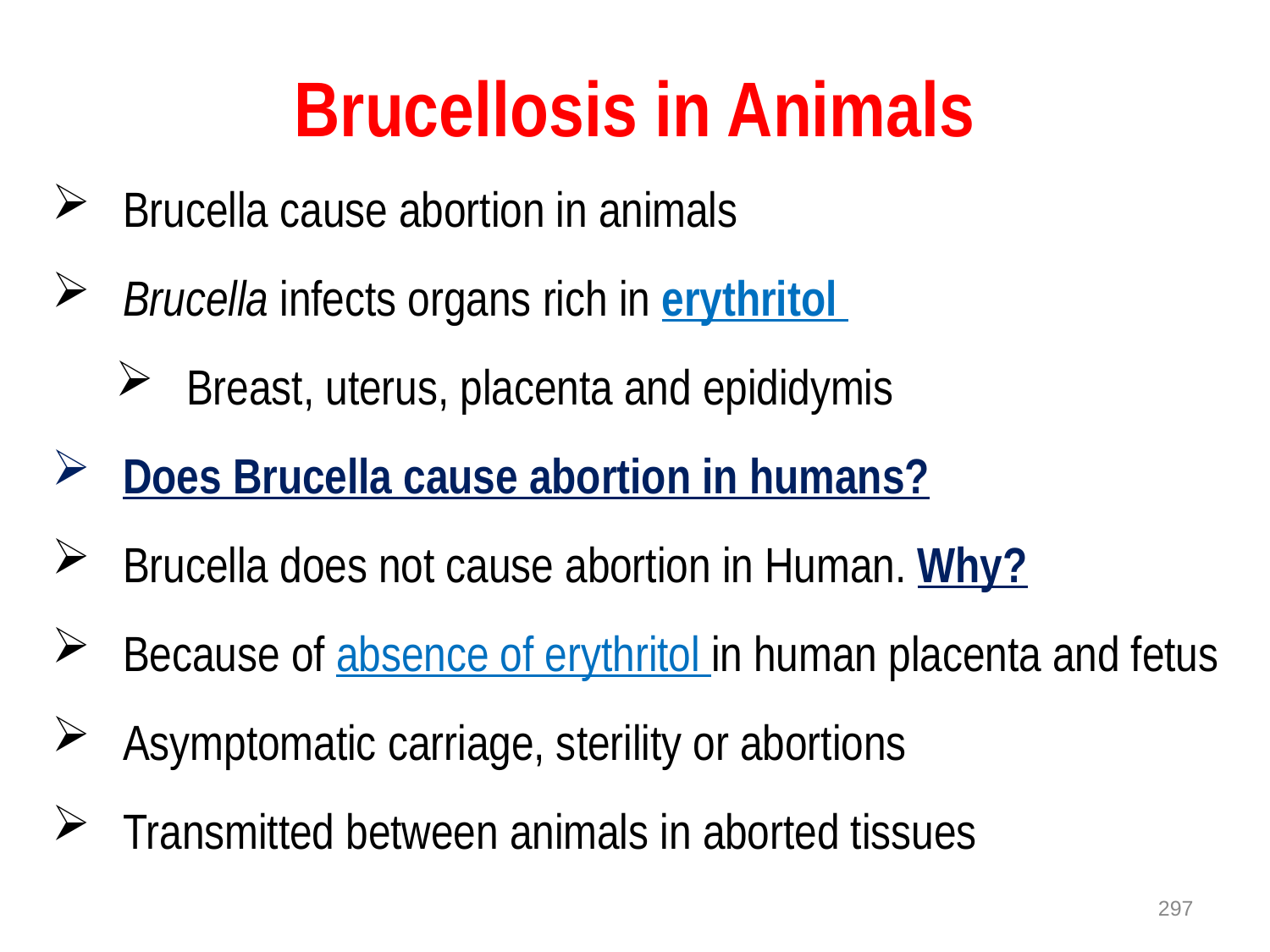

Brucellosis in Animals
Brucella cause abortion in animals
Brucella infects organs rich in erythritol
Breast, uterus, placenta and epididymis
Does Brucella cause abortion in humans?
Brucella does not cause abortion in Human. Why?
Because of absence of erythritol in human placenta and fetus
Asymptomatic carriage, sterility or abortions
Transmitted between animals in aborted tissues

297